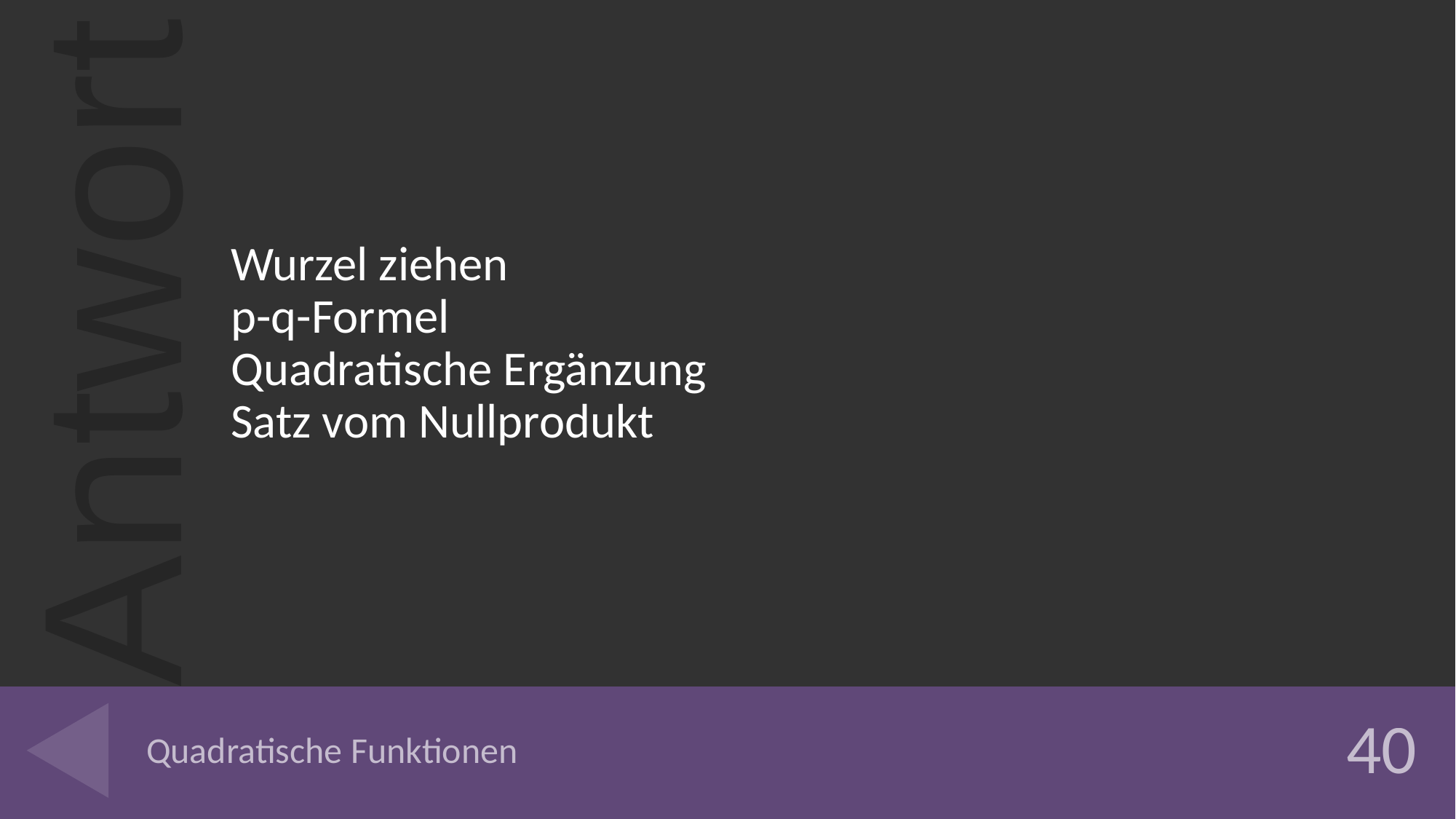

Wurzel ziehen
p-q-Formel
Quadratische Ergänzung
Satz vom Nullprodukt
# Quadratische Funktionen
40